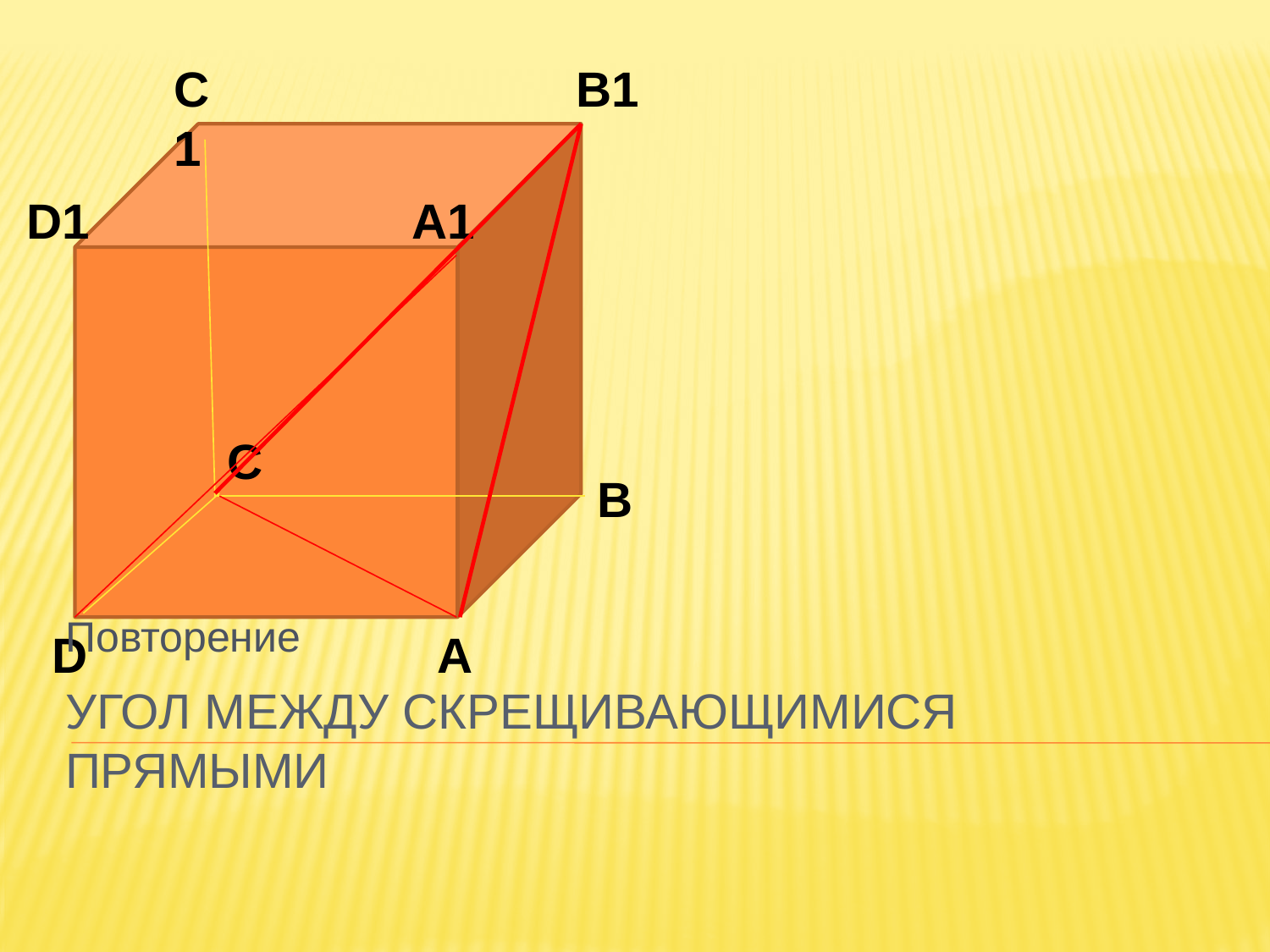

B1
C1

D1
A1
C
B

Повторение
D
A
# Угол между скрещивающимися прямыми